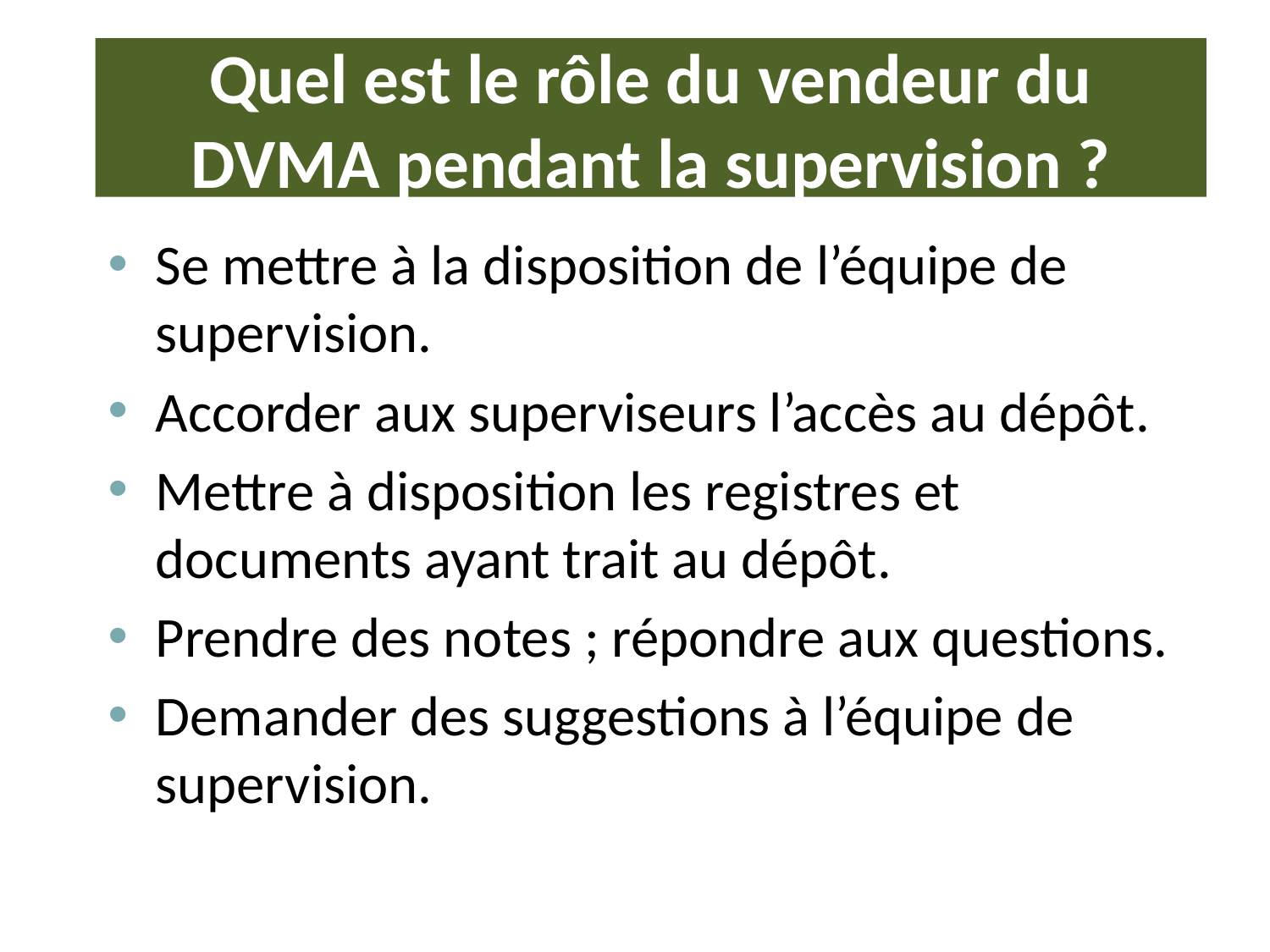

# Quel est le rôle du vendeur du DVMA pendant la supervision ?
Se mettre à la disposition de l’équipe de supervision.
Accorder aux superviseurs l’accès au dépôt.
Mettre à disposition les registres et documents ayant trait au dépôt.
Prendre des notes ; répondre aux questions.
Demander des suggestions à l’équipe de supervision.